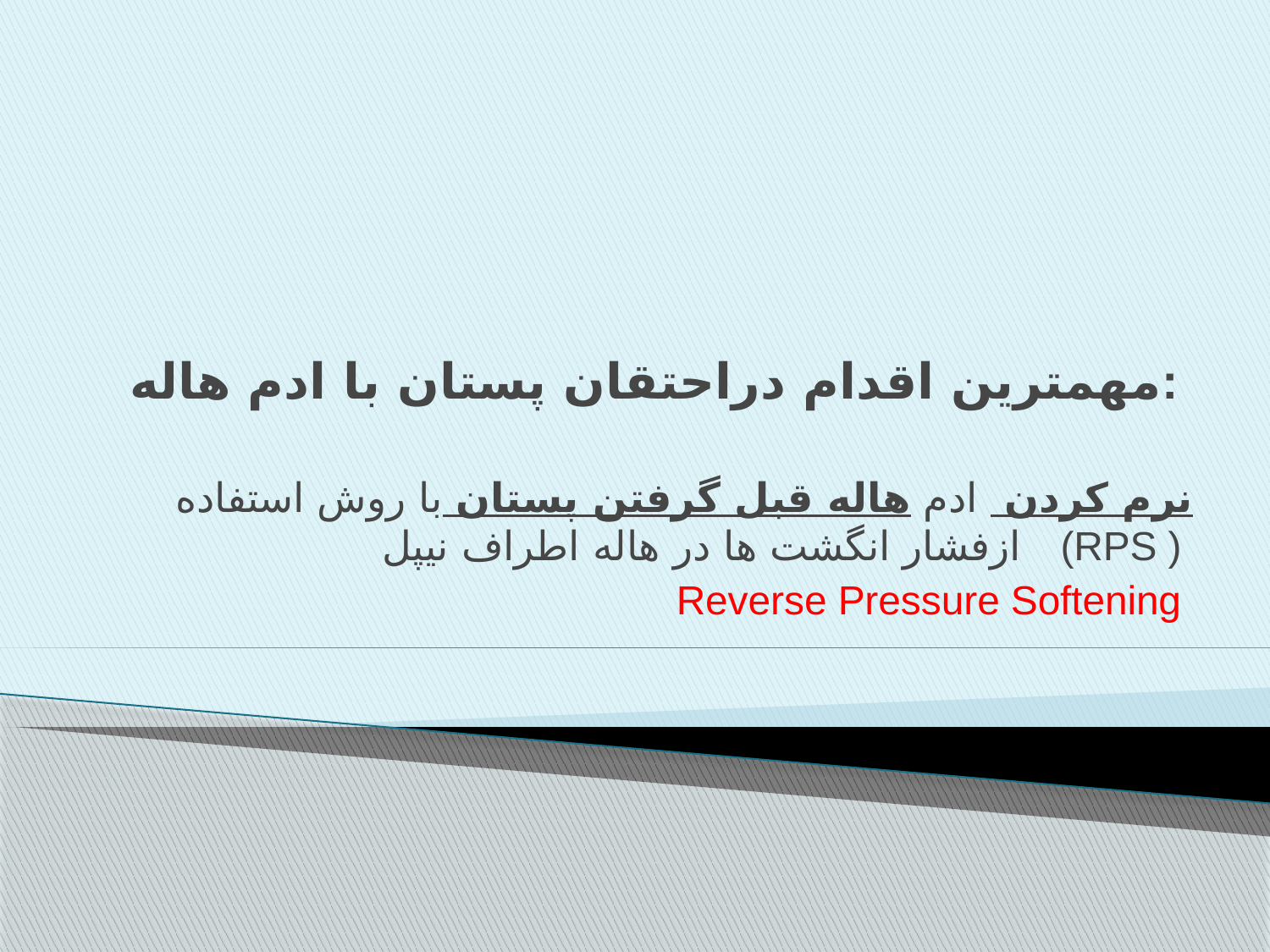

# مهمترین اقدام دراحتقان پستان با ادم هاله:
نرم کردن  ادم هاله قبل گرفتن پستان با روش استفاده ازفشار انگشت ها در هاله اطراف نیپل   (RPS )
Reverse Pressure Softening